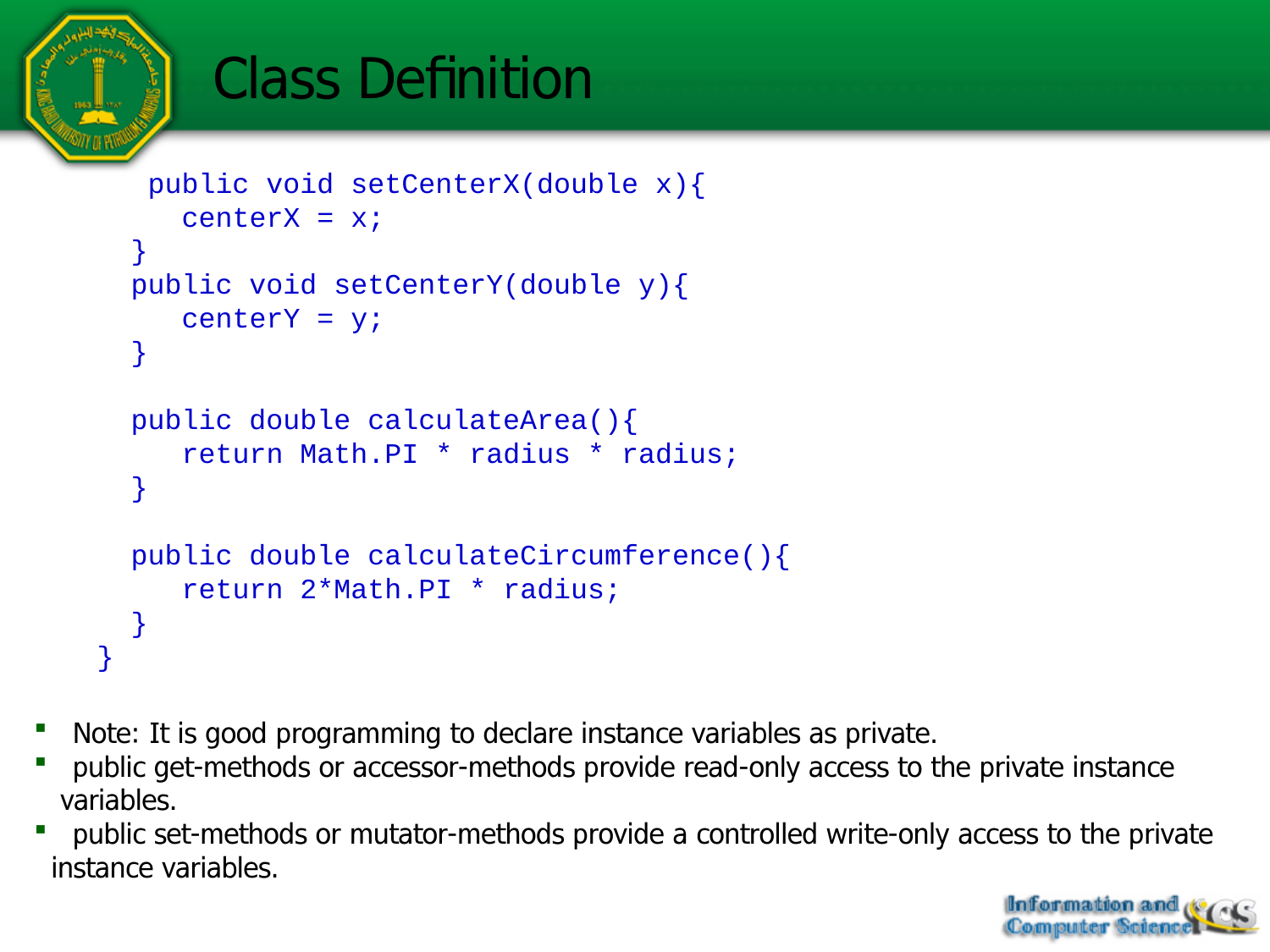

# Class Definition
   public void setCenterX(double x){
     centerX = x;
  }
  public void setCenterY(double y){
     centerY = y;
  }

  public double calculateArea(){
     return Math.PI * radius * radius;
  }

  public double calculateCircumference(){
     return 2*Math.PI * radius;
  }
}
 Note: It is good programming to declare instance variables as private.
 public get-methods or accessor-methods provide read-only access to the private instance
   variables.
 public set-methods or mutator-methods provide a controlled write-only access to the private
  instance variables.